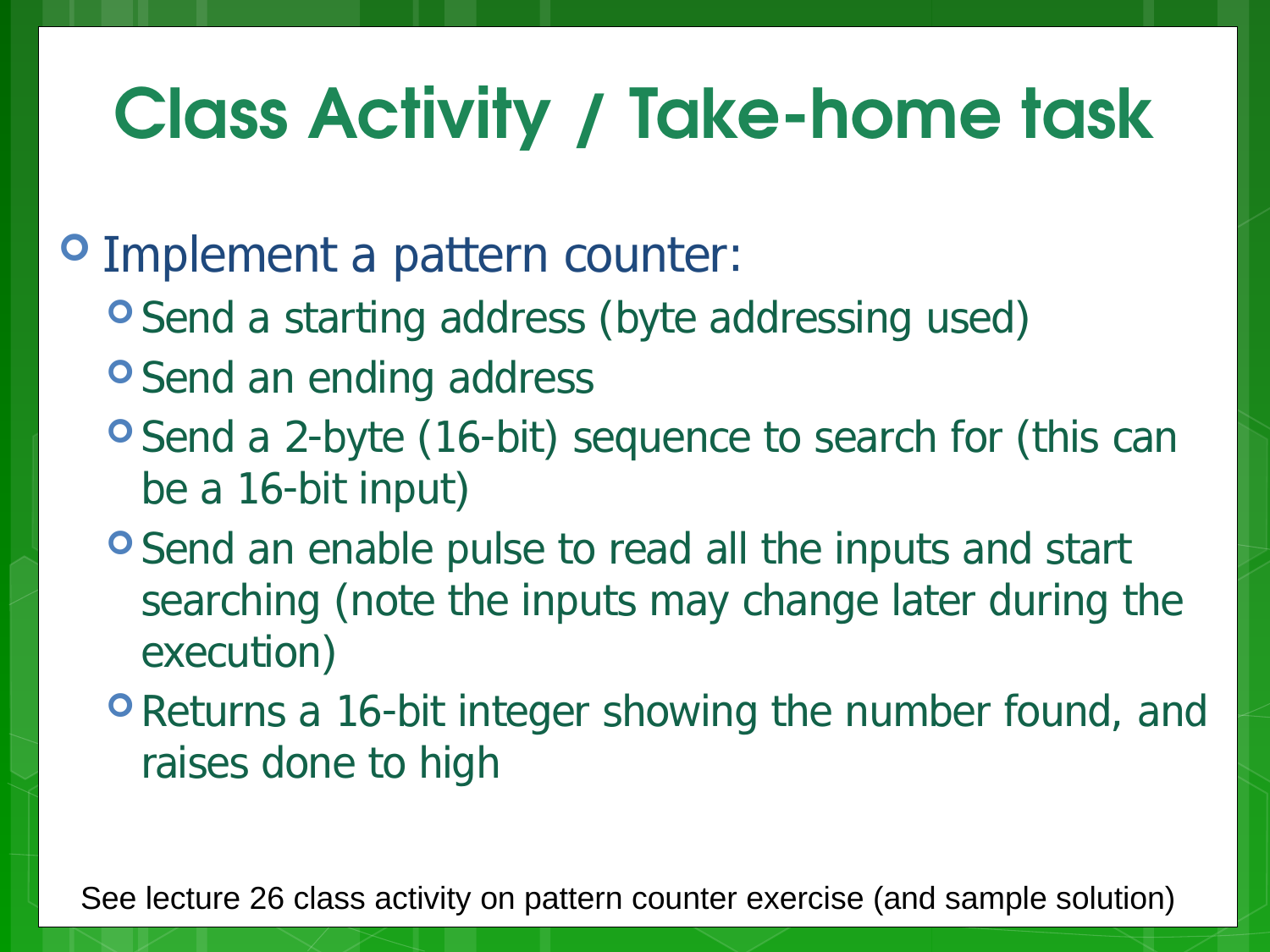

# Class Activity / Take-home task
Implement a pattern counter:
Send a starting address (byte addressing used)
Send an ending address
Send a 2-byte (16-bit) sequence to search for (this can be a 16-bit input)
Send an enable pulse to read all the inputs and start searching (note the inputs may change later during the execution)
Returns a 16-bit integer showing the number found, and raises done to high

See lecture 26 class activity on pattern counter exercise (and sample solution)